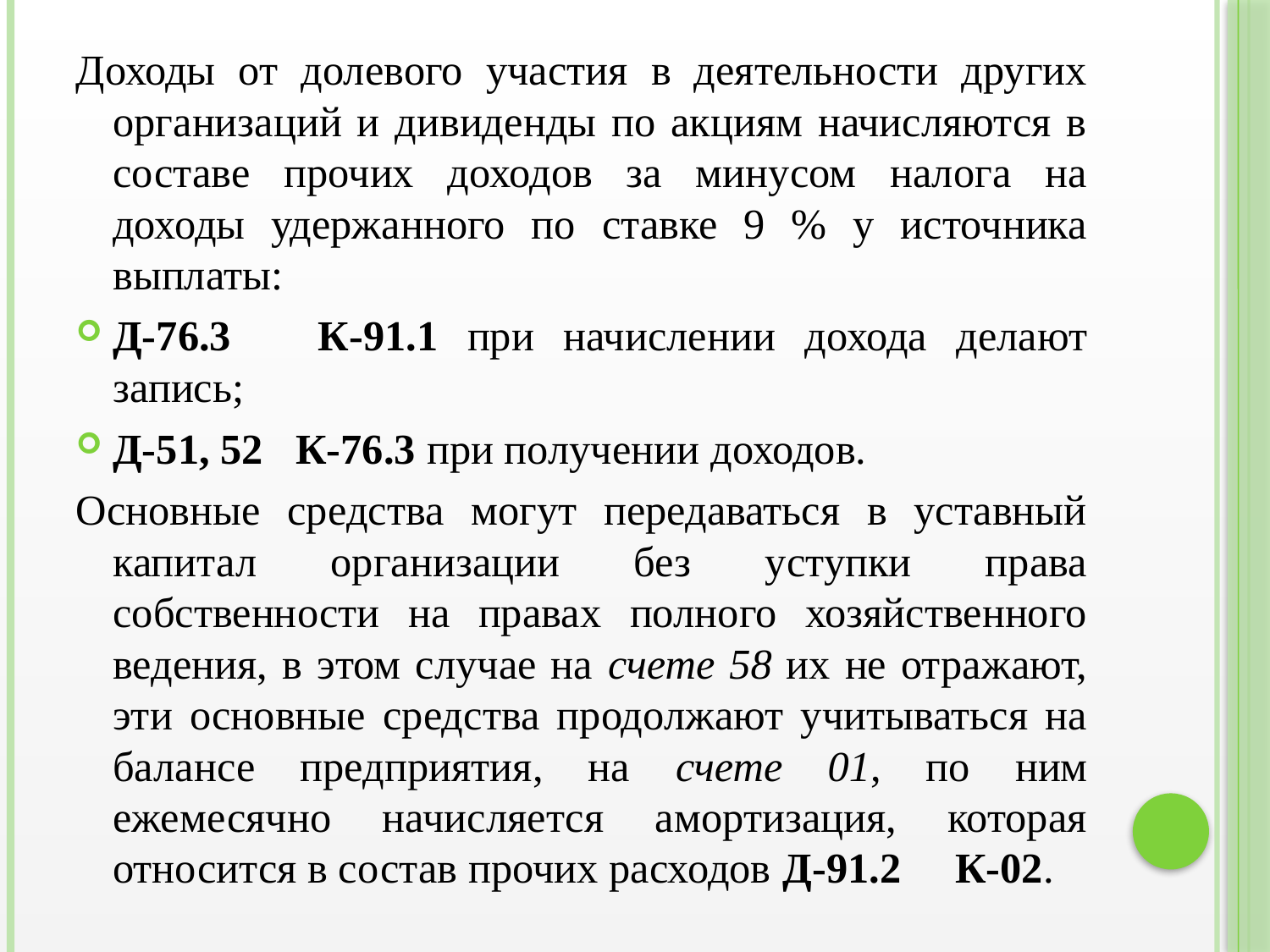

Доходы от долевого участия в деятельности других организаций и дивиденды по акциям начисляются в составе прочих доходов за минусом налога на доходы удержанного по ставке 9 % у источника выплаты:
Д-76.3   К-91.1 при начислении дохода делают запись;
Д-51, 52   К-76.3 при получении доходов.
Основные средства могут передаваться в уставный капитал организации без уступки права собственности на правах полного хозяйственного ведения, в этом случае на счете 58 их не отражают, эти основные средства продолжают учитываться на балансе предприятия, на счете 01, по ним ежемесячно начисляется амортизация, которая относится в состав прочих расходов Д-91.2     К-02.